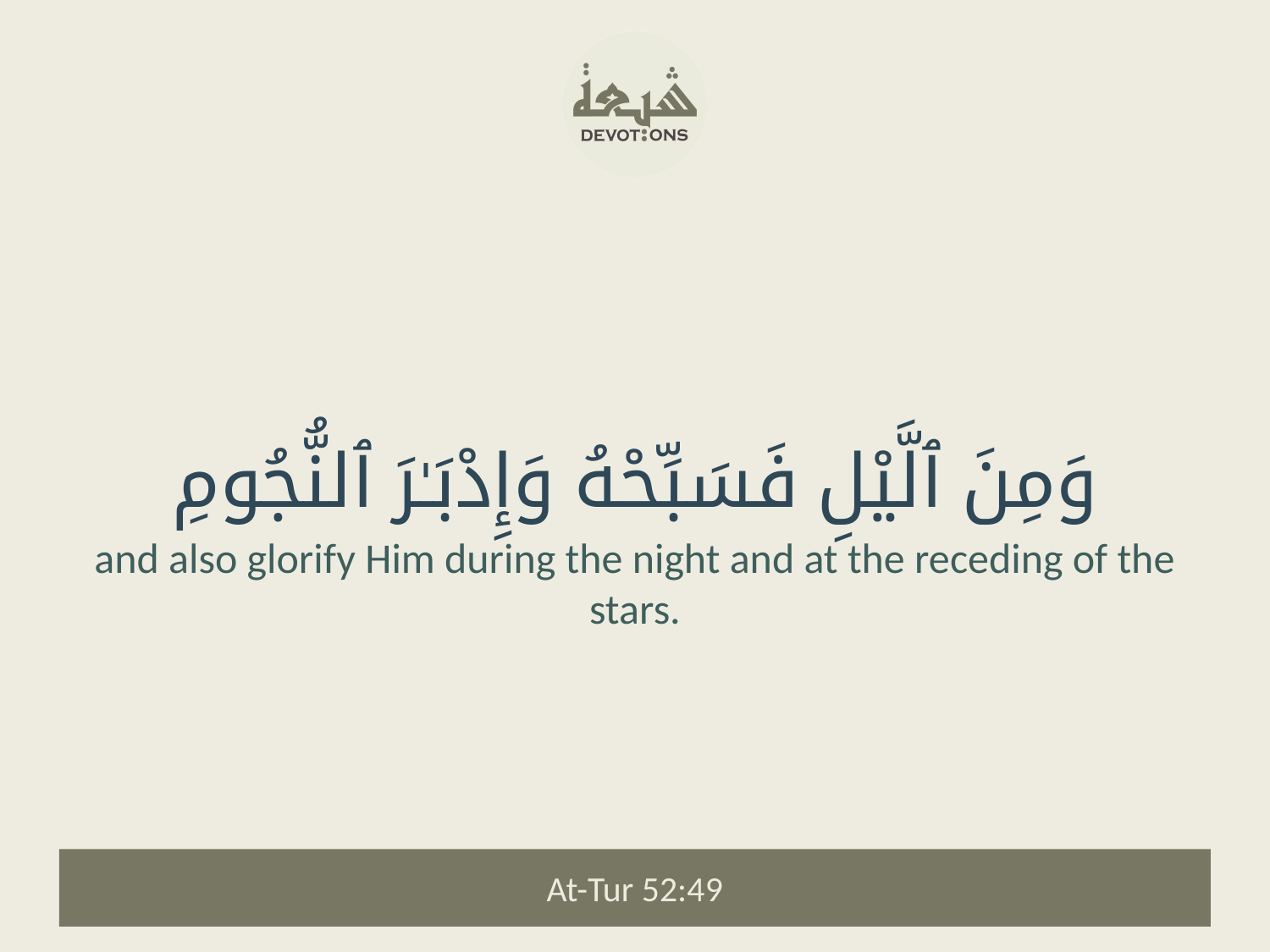

وَمِنَ ٱلَّيْلِ فَسَبِّحْهُ وَإِدْبَـٰرَ ٱلنُّجُومِ
and also glorify Him during the night and at the receding of the stars.
At-Tur 52:49